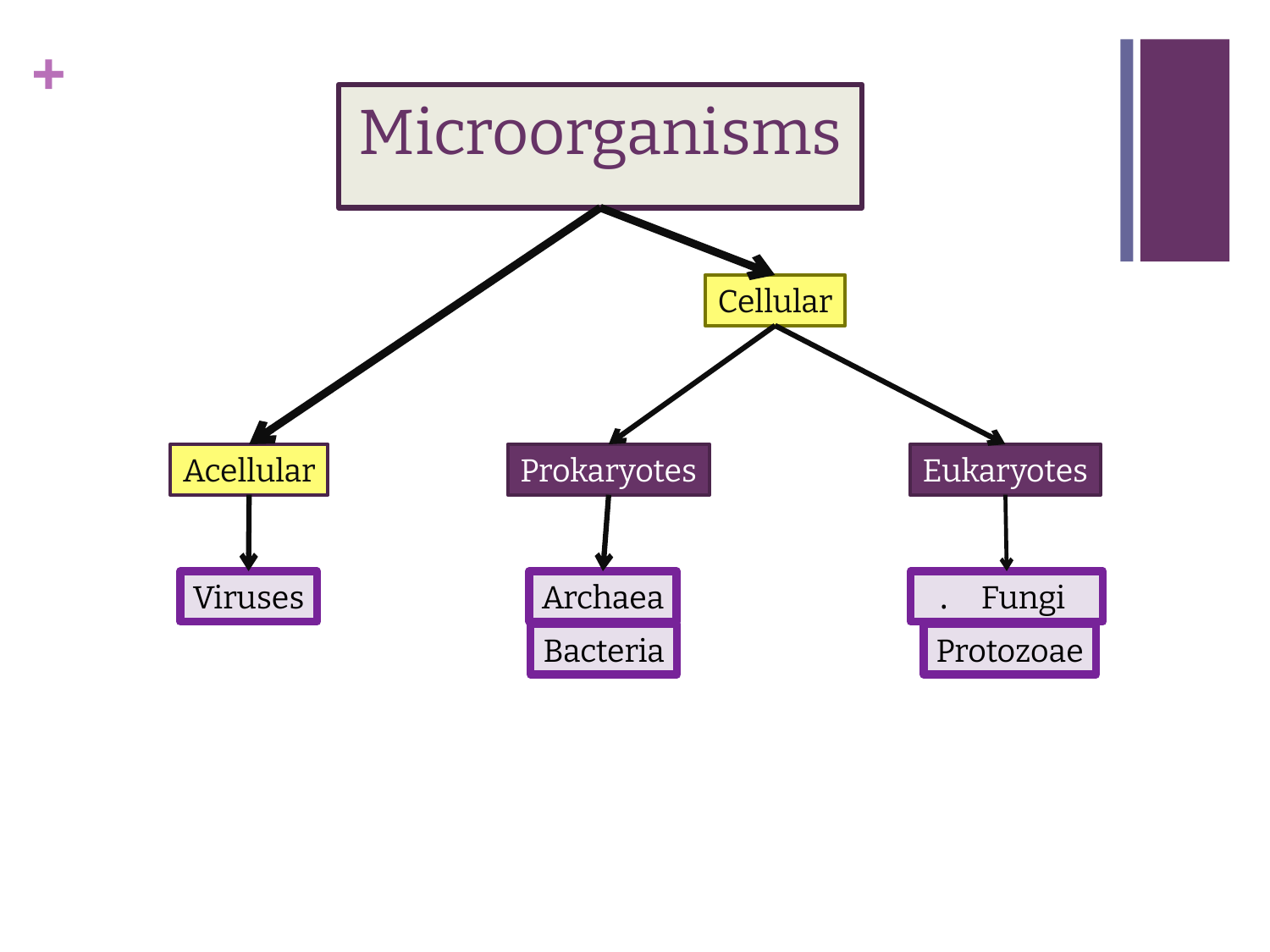

# Microorganisms
Cellular
Acellular
Prokaryotes
Eukaryotes
Viruses
Archaea
   Fungi    .
Bacteria
Protozoae